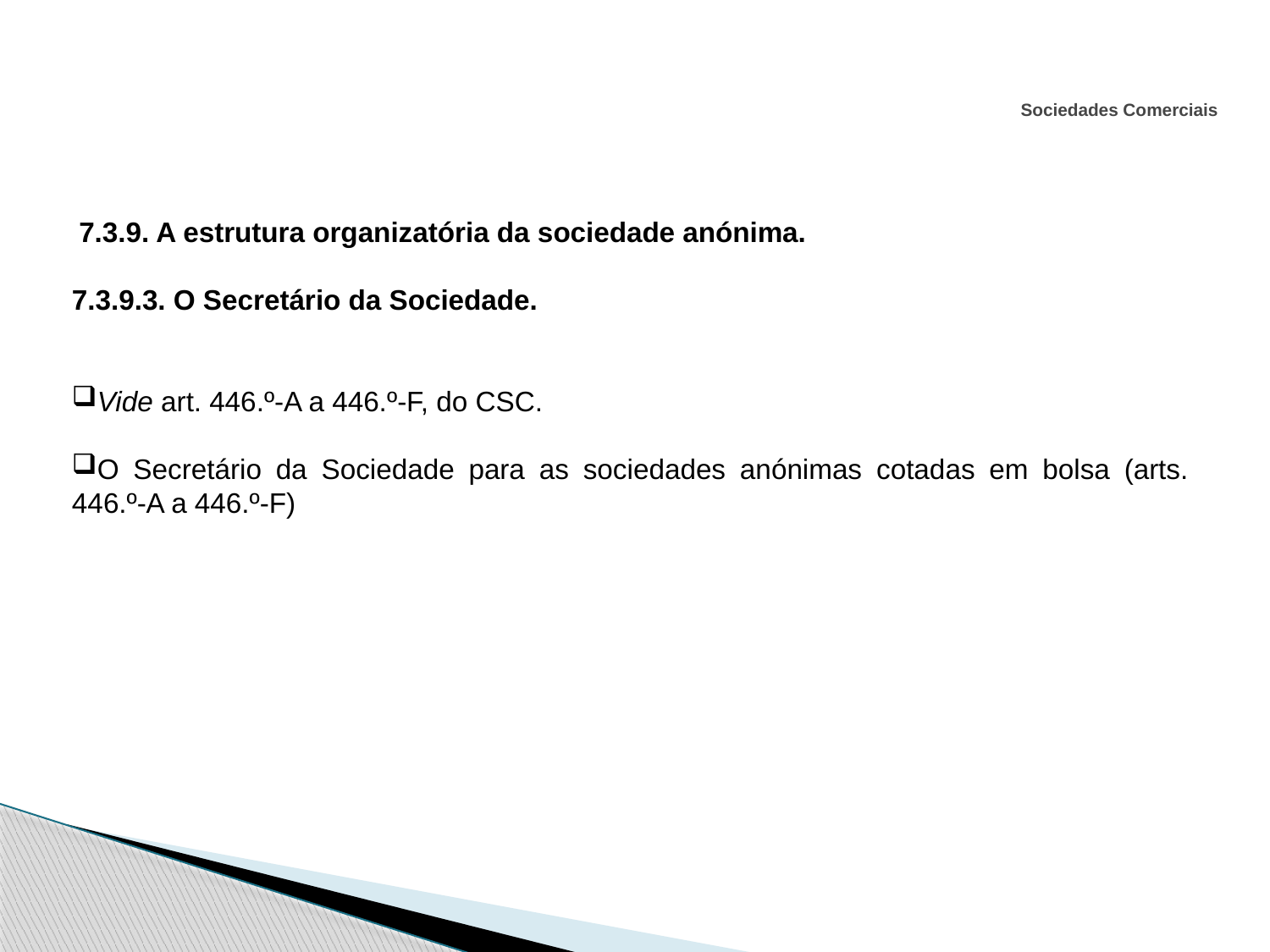

# Sociedades Comerciais
 7.3.9. A estrutura organizatória da sociedade anónima.

7.3.9.3. O Secretário da Sociedade.

Vide art. 446.º-A a 446.º-F, do CSC.

O Secretário da Sociedade para as sociedades anónimas cotadas em bolsa (arts. 446.º-A a 446.º-F)